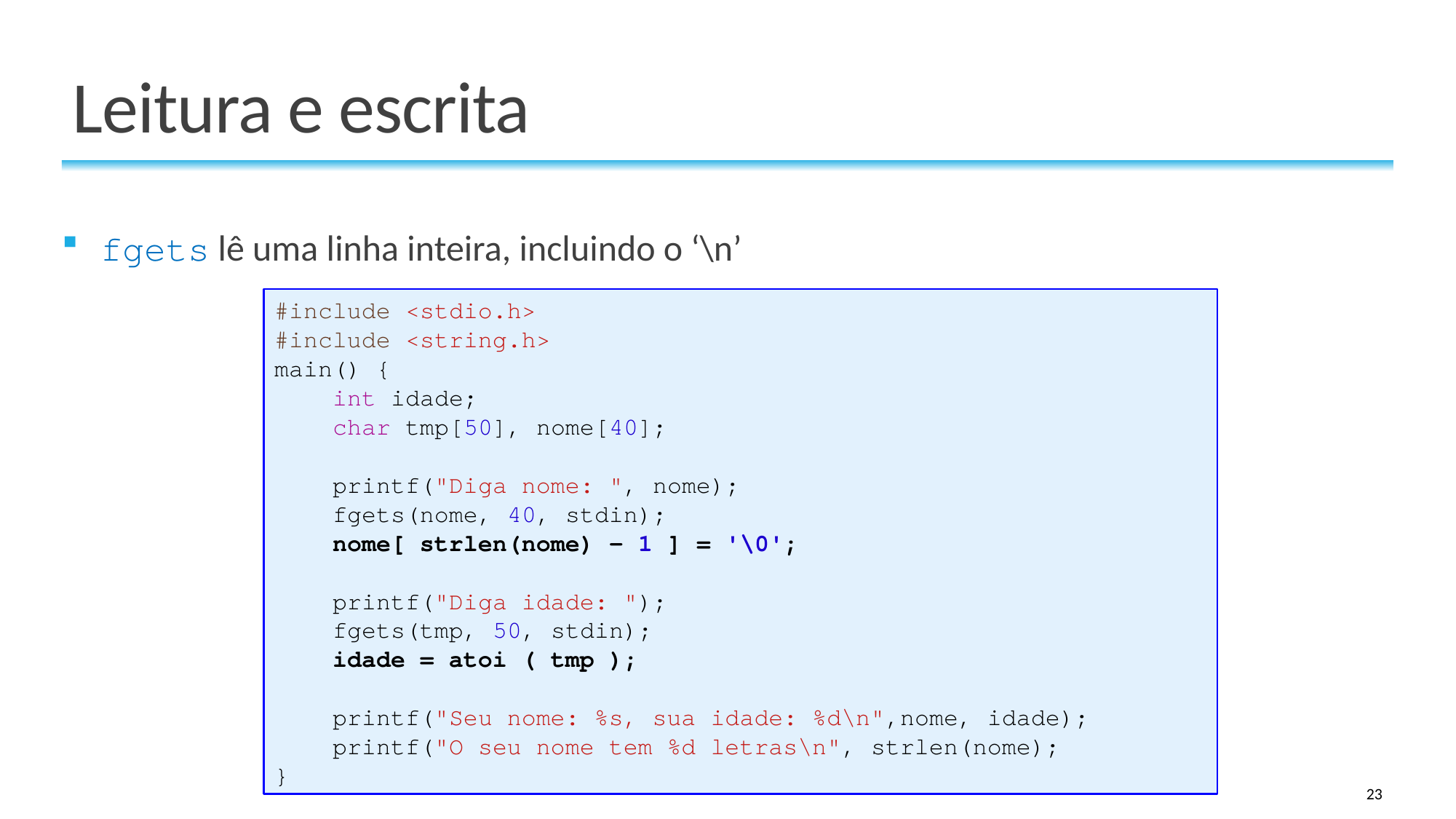

# Leitura e escrita
fgets lê uma linha inteira, incluindo o ‘\n’
#include <stdio.h>
#include <string.h>
main() {
    int idade;
    char tmp[50], nome[40];

    printf("Diga nome: ", nome);
    fgets(nome, 40, stdin);
    nome[ strlen(nome) - 1 ] = '\0';

    printf("Diga idade: ");
    fgets(tmp, 50, stdin);
    idade = atoi ( tmp );

    printf("Seu nome: %s, sua idade: %d\n",nome, idade);
    printf("O seu nome tem %d letras\n", strlen(nome);
}
23